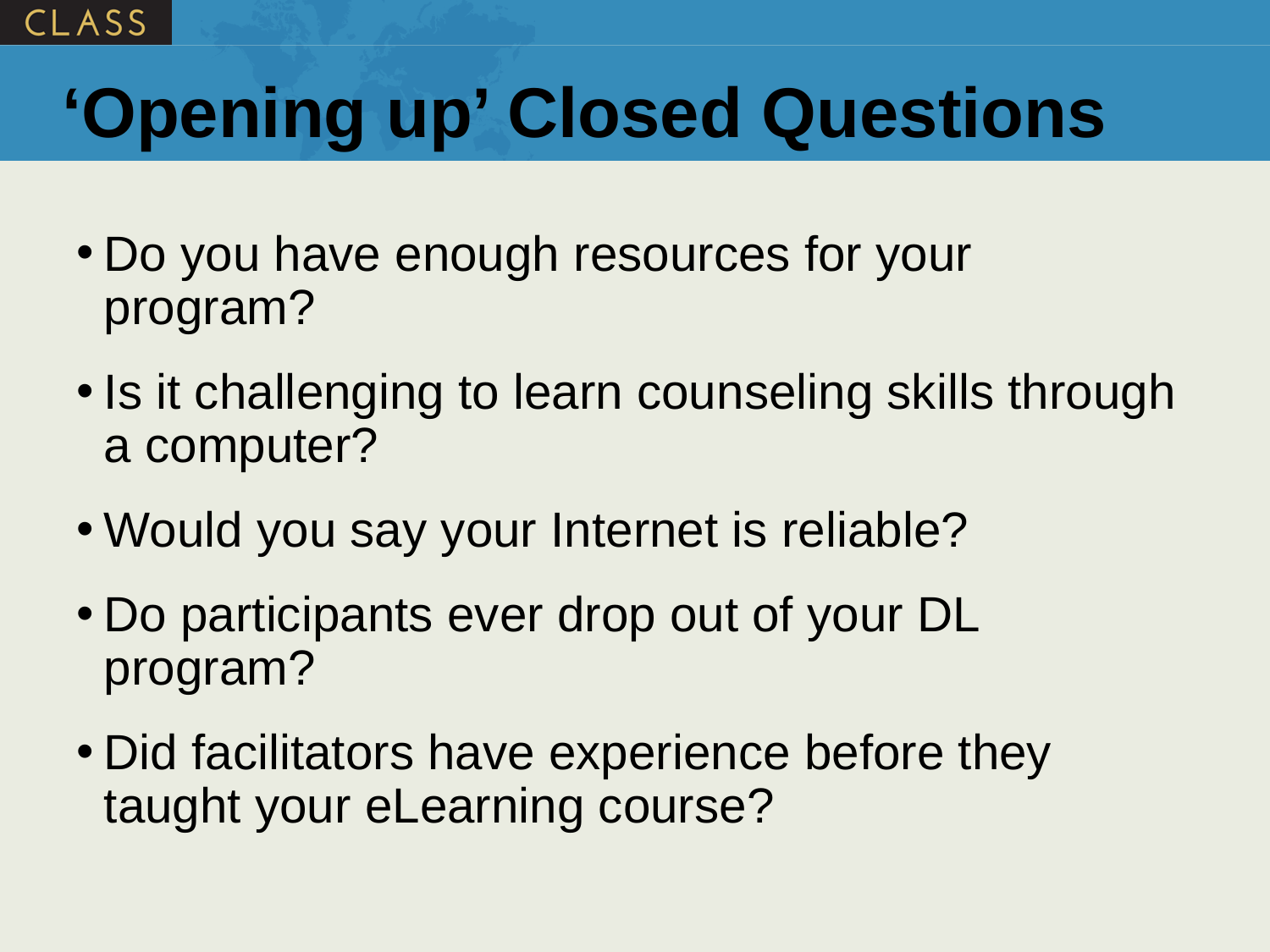

# ‘Opening up’ Closed Questions
Do you have enough resources for your program?
Is it challenging to learn counseling skills through a computer?
Would you say your Internet is reliable?
Do participants ever drop out of your DL program?
Did facilitators have experience before they taught your eLearning course?